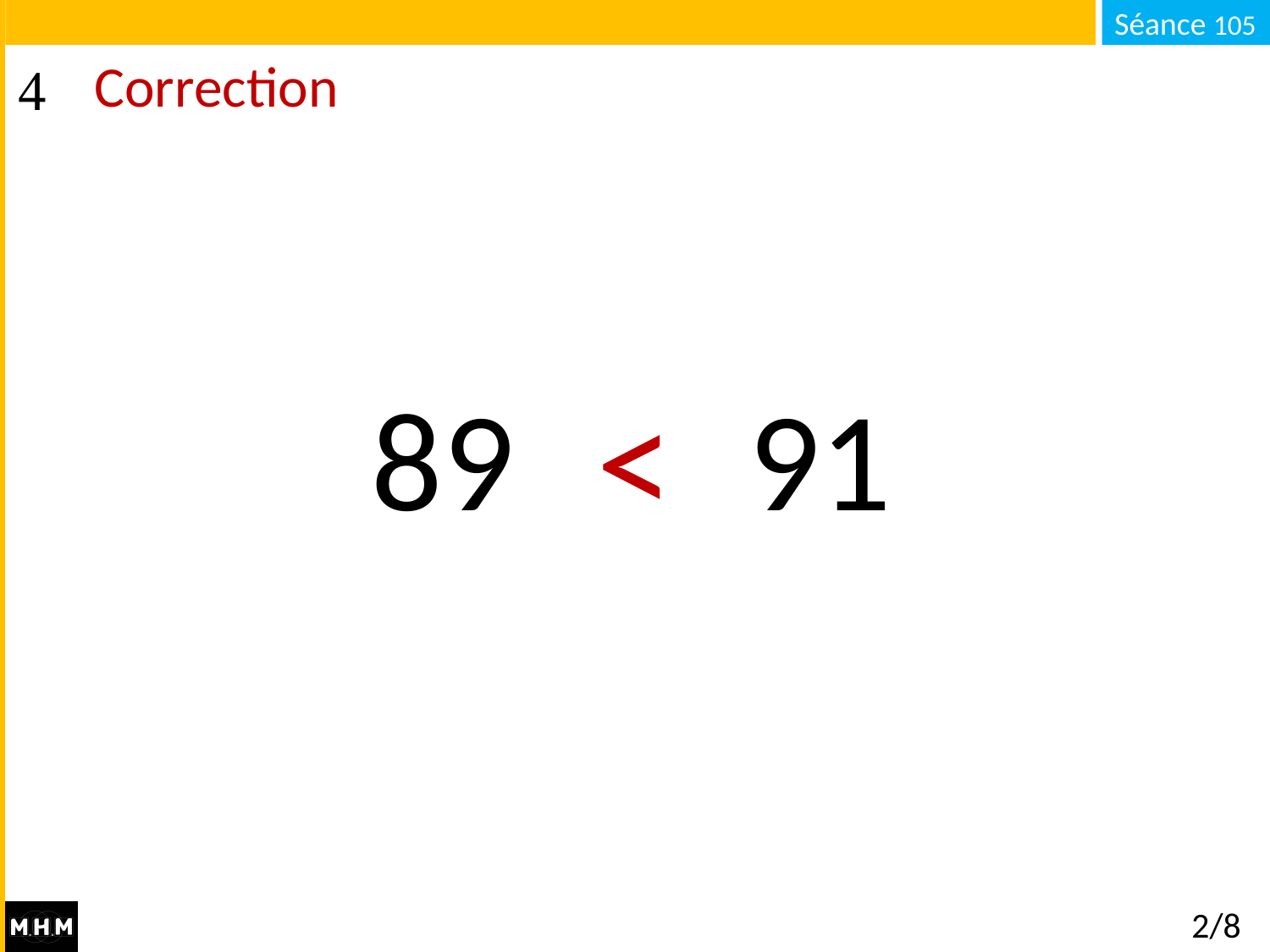

# Correction
<
89 . . . 91
2/8